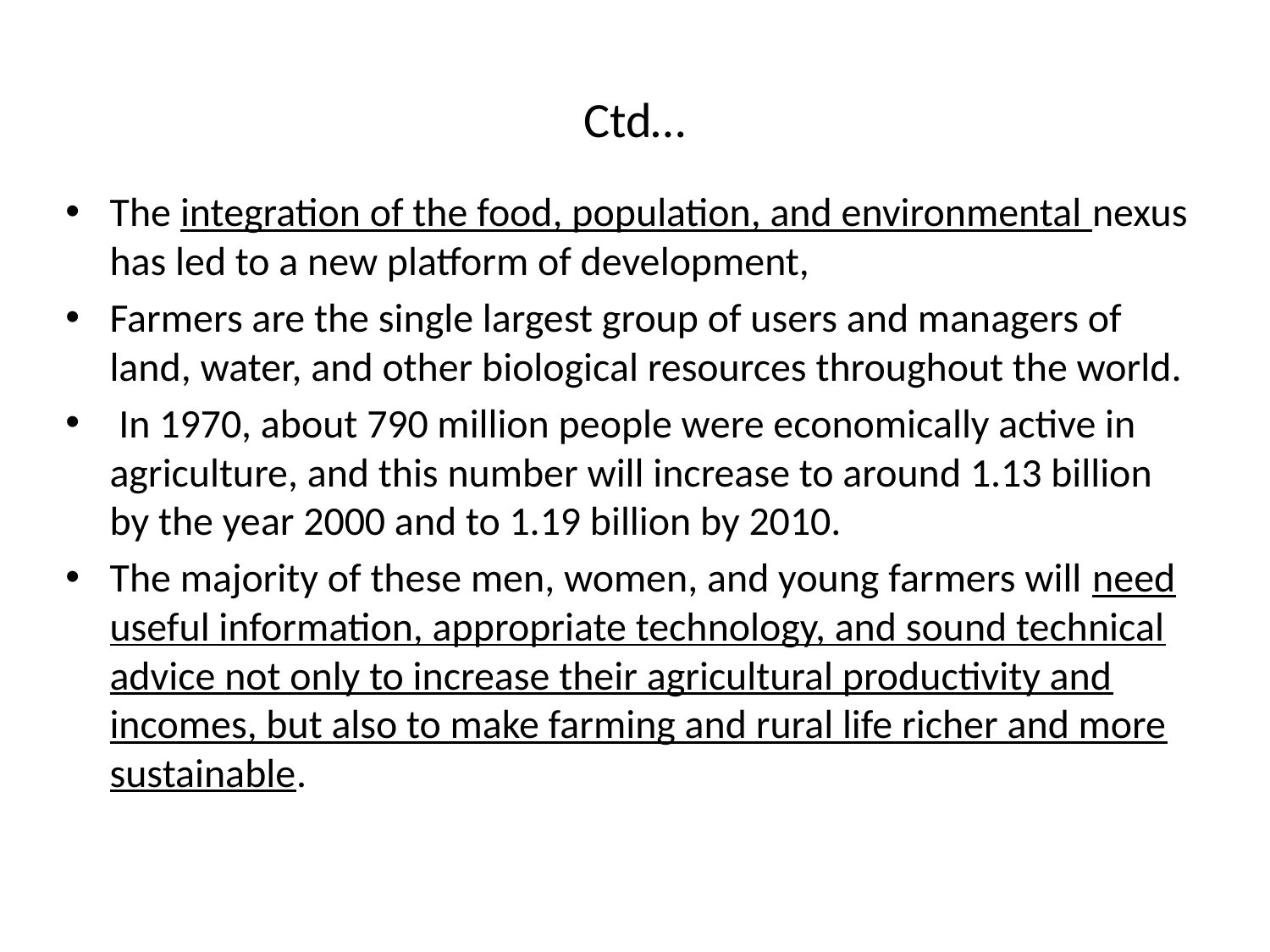

# Ctd…
The integration of the food, population, and environmental nexus has led to a new platform of development,
Farmers are the single largest group of users and managers of land, water, and other biological resources throughout the world.
 In 1970, about 790 million people were economically active in agriculture, and this number will increase to around 1.13 billion by the year 2000 and to 1.19 billion by 2010.
The majority of these men, women, and young farmers will need useful information, appropriate technology, and sound technical advice not only to increase their agricultural productivity and incomes, but also to make farming and rural life richer and more sustainable.